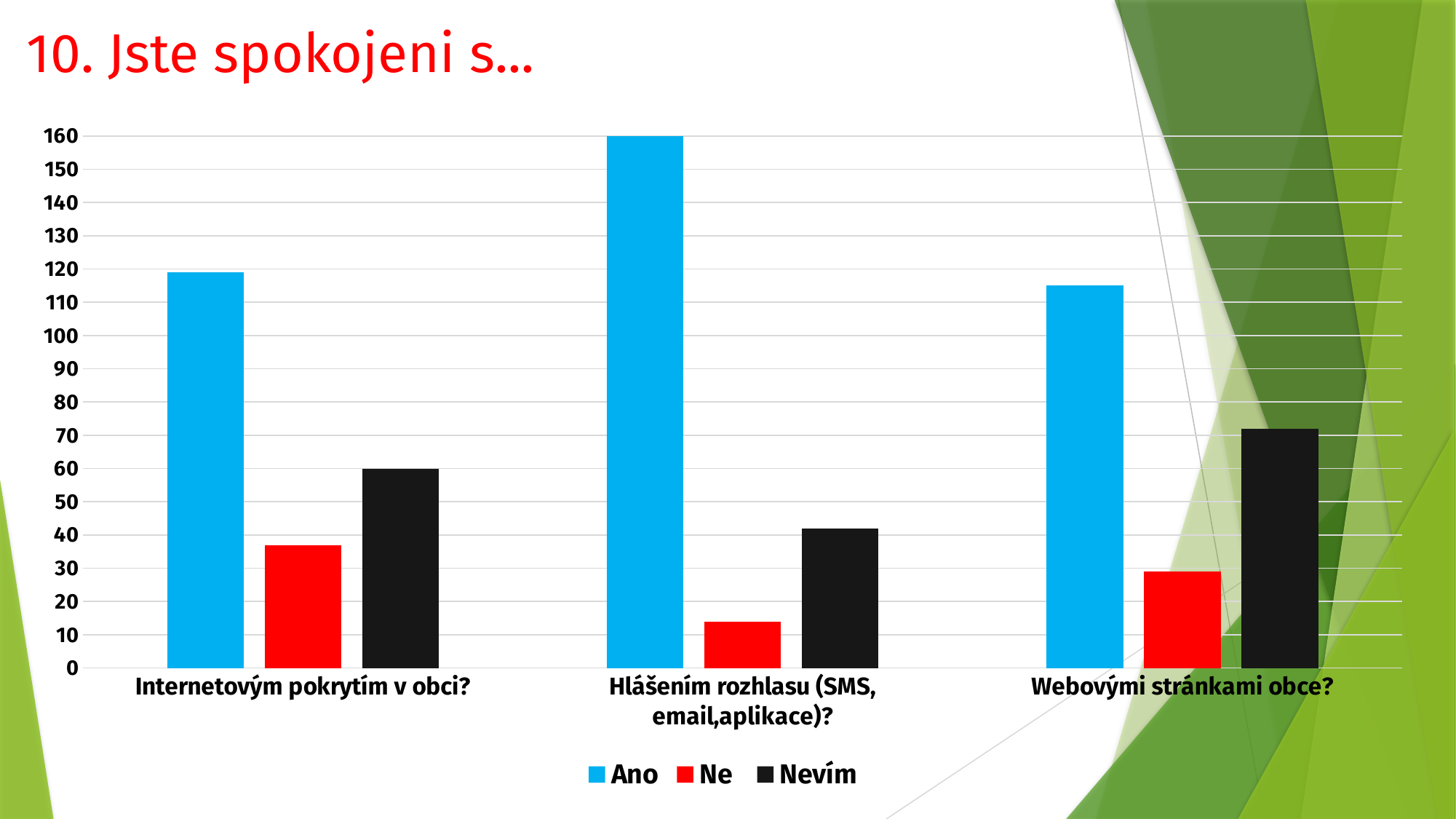

# 10. Jste spokojeni s...

### Chart

| Category | Ano | Ne  | Nevím |
|---|---|---|---|
| Internetovým pokrytím v obci? | 119.0 | 37.0 | 60.0 |
| Hlášením rozhlasu (SMS, email,aplikace)? | 160.0 | 14.0 | 42.0 |
| Webovými stránkami obce? | 115.0 | 29.0 | 72.0 |